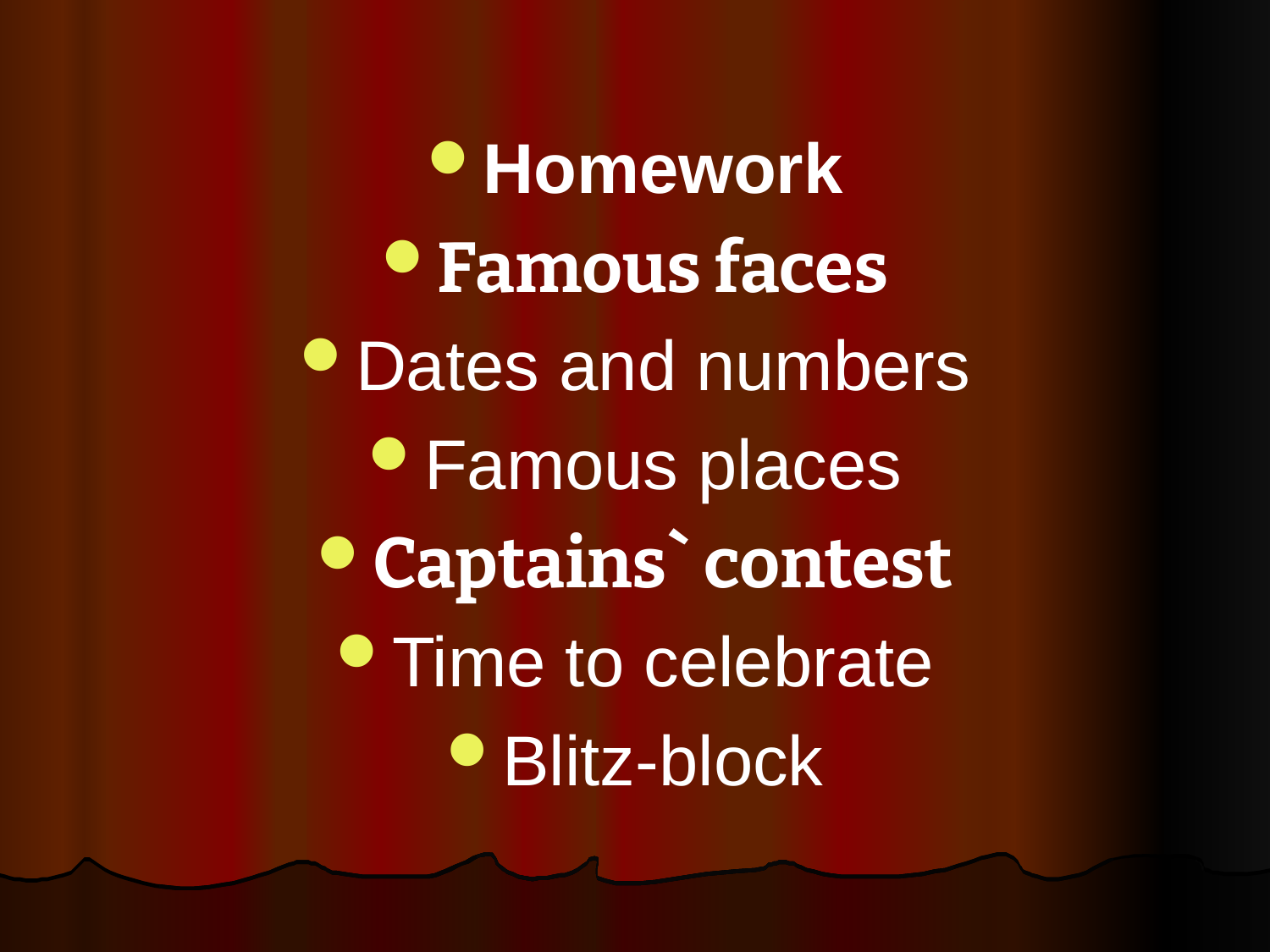

Homework
Famous faces
Dates and numbers
Famous places
Captains` contest
Time to celebrate
Blitz-block